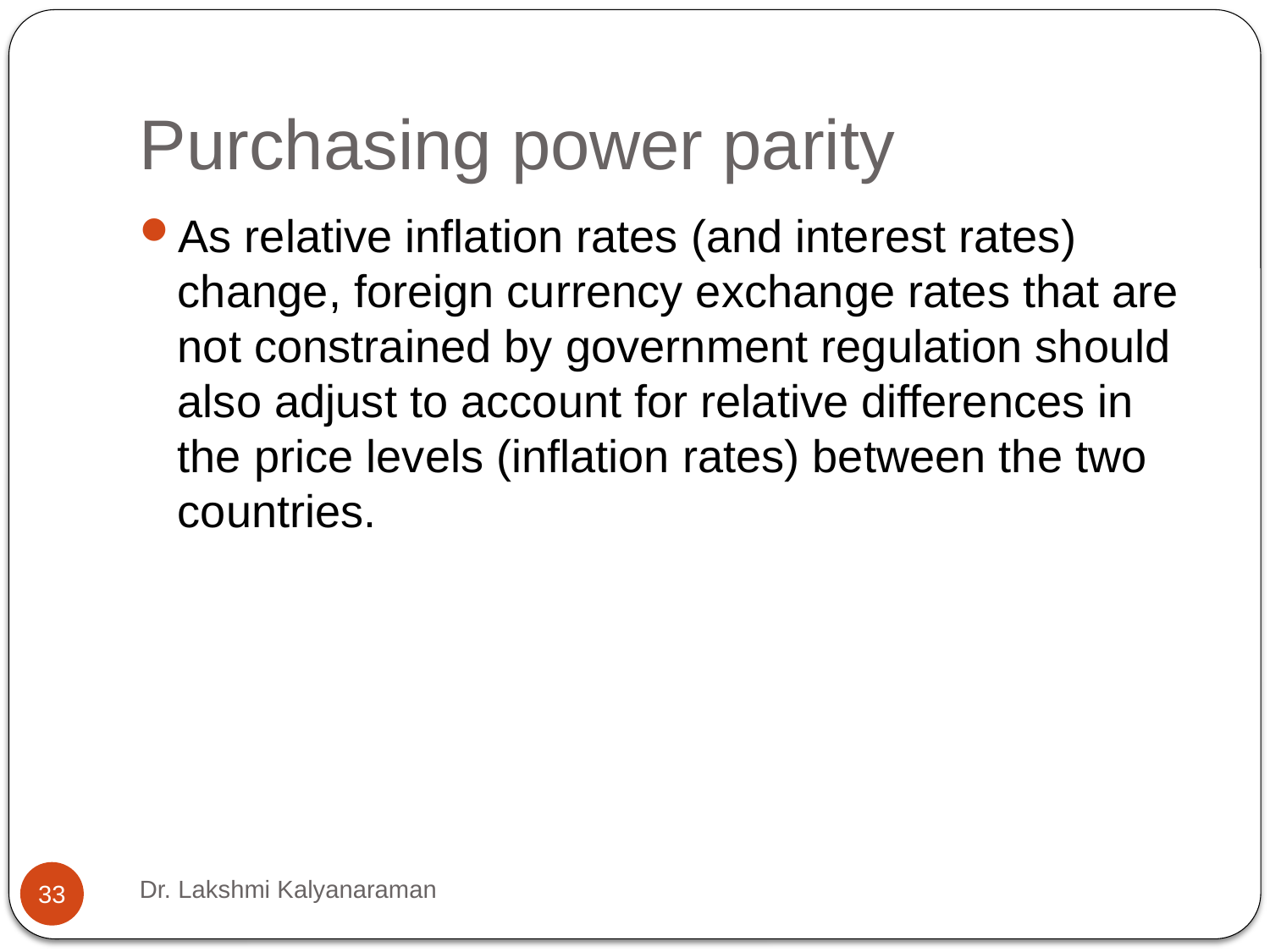

# Purchasing power parity
As relative inflation rates (and interest rates) change, foreign currency exchange rates that are not constrained by government regulation should also adjust to account for relative differences in the price levels (inflation rates) between the two countries.
Dr. Lakshmi Kalyanaraman
33